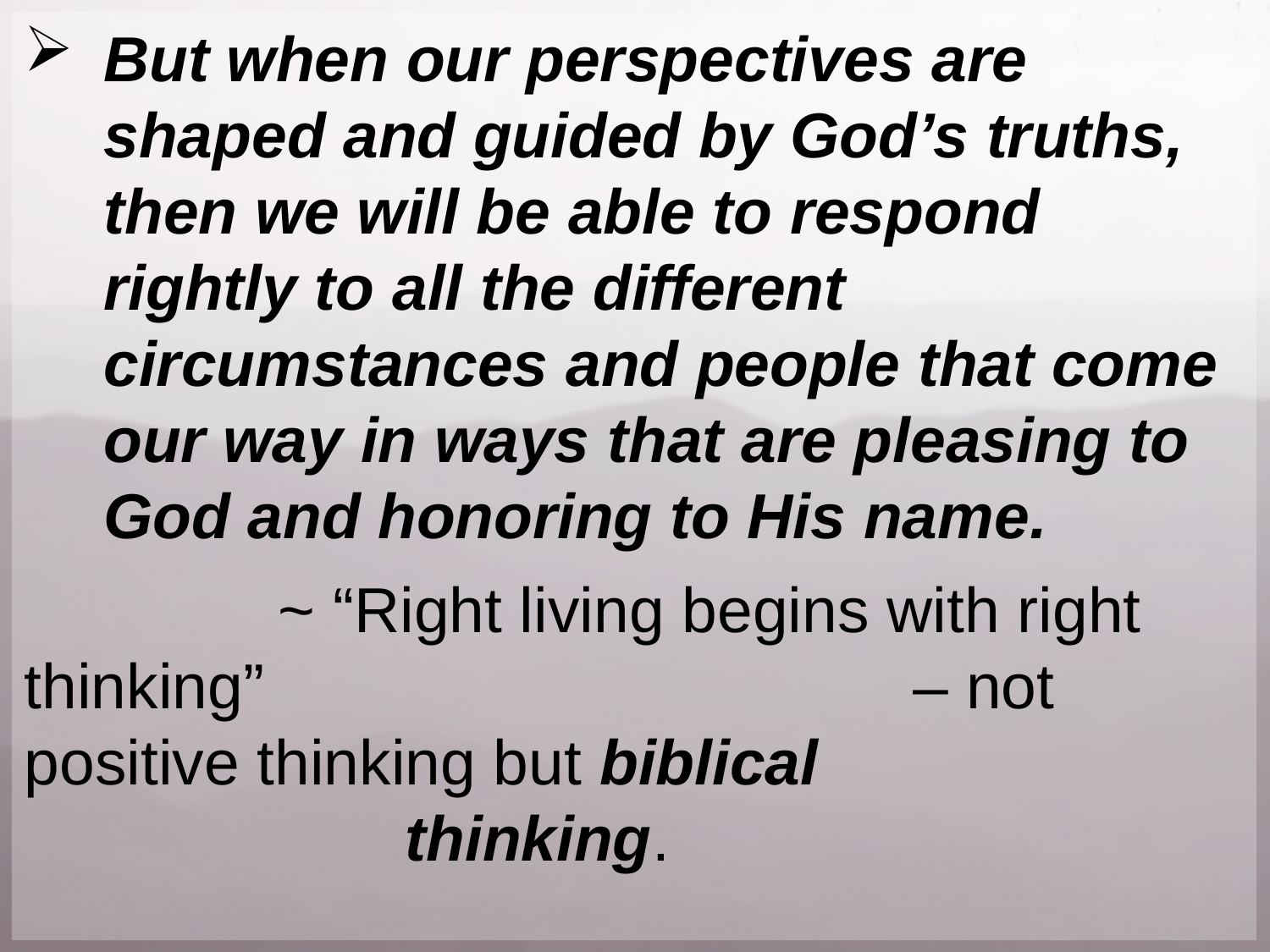

But when our perspectives are shaped and guided by God’s truths, then we will be able to respond rightly to all the different circumstances and people that come our way in ways that are pleasing to God and honoring to His name.
		~ “Right living begins with right thinking” 					– not positive thinking but biblical 						thinking.